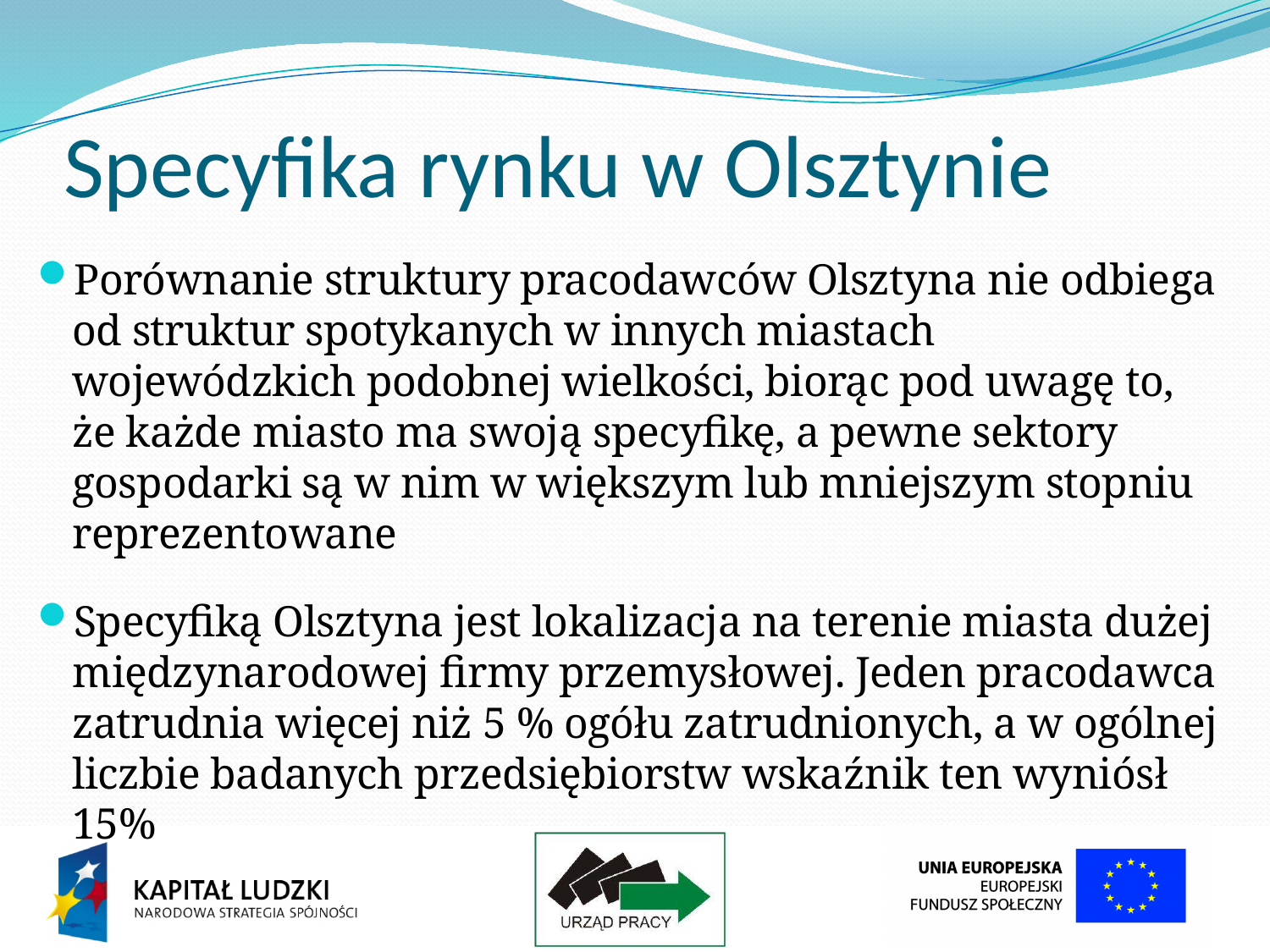

# Specyfika rynku w Olsztynie
Porównanie struktury pracodawców Olsztyna nie odbiega od struktur spotykanych w innych miastach wojewódzkich podobnej wielkości, biorąc pod uwagę to, że każde miasto ma swoją specyfikę, a pewne sektory gospodarki są w nim w większym lub mniejszym stopniu reprezentowane
Specyfiką Olsztyna jest lokalizacja na terenie miasta dużej międzynarodowej firmy przemysłowej. Jeden pracodawca zatrudnia więcej niż 5 % ogółu zatrudnionych, a w ogólnej liczbie badanych przedsiębiorstw wskaźnik ten wyniósł 15%